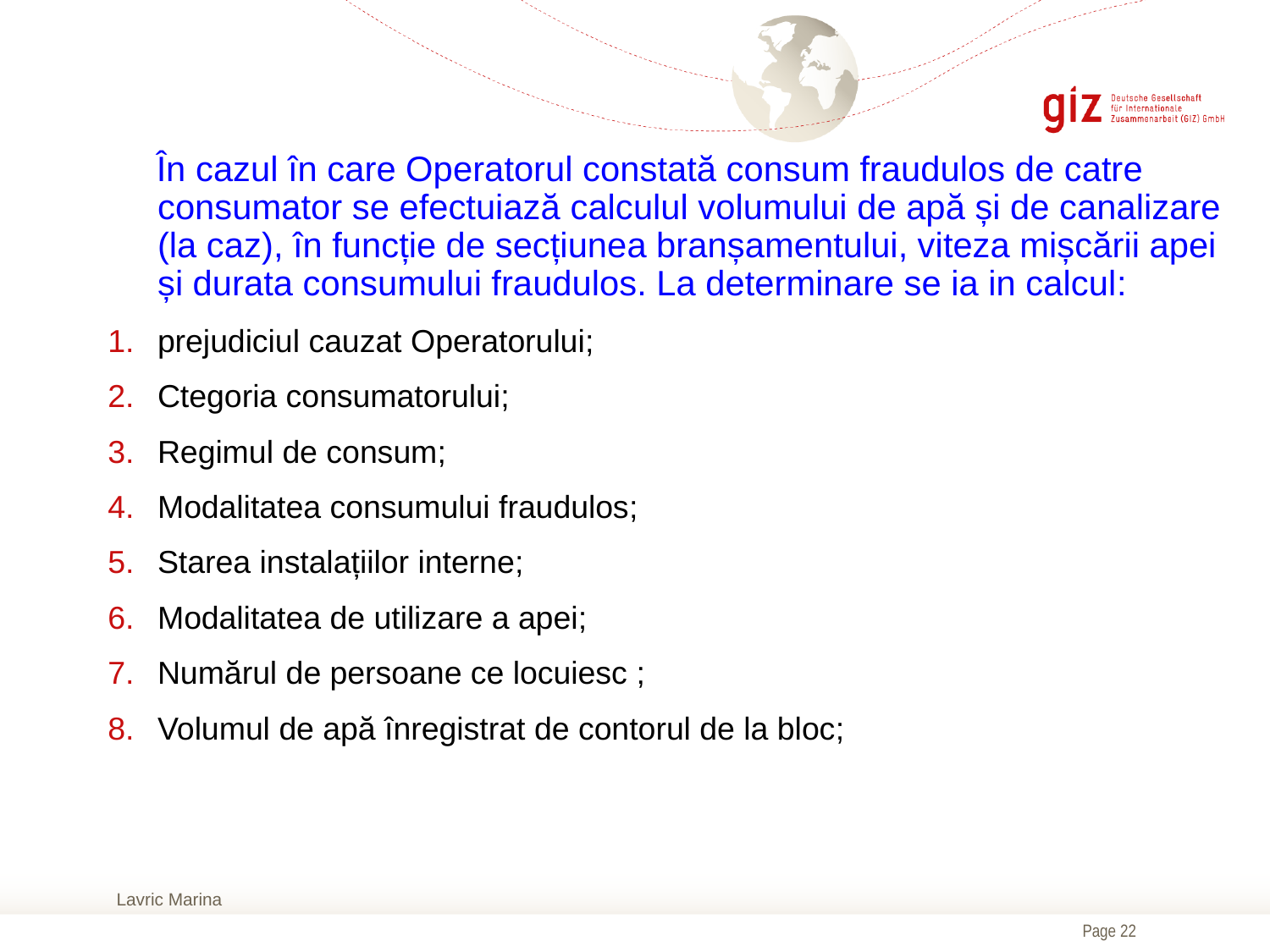

În cazul în care Operatorul constată consum fraudulos de catre consumator se efectuiază calculul volumului de apă și de canalizare (la caz), în funcție de secțiunea branșamentului, viteza mișcării apei și durata consumului fraudulos. La determinare se ia in calcul:
prejudiciul cauzat Operatorului;
Ctegoria consumatorului;
Regimul de consum;
Modalitatea consumului fraudulos;
Starea instalațiilor interne;
Modalitatea de utilizare a apei;
Numărul de persoane ce locuiesc ;
Volumul de apă înregistrat de contorul de la bloc;

 Lavric Marina